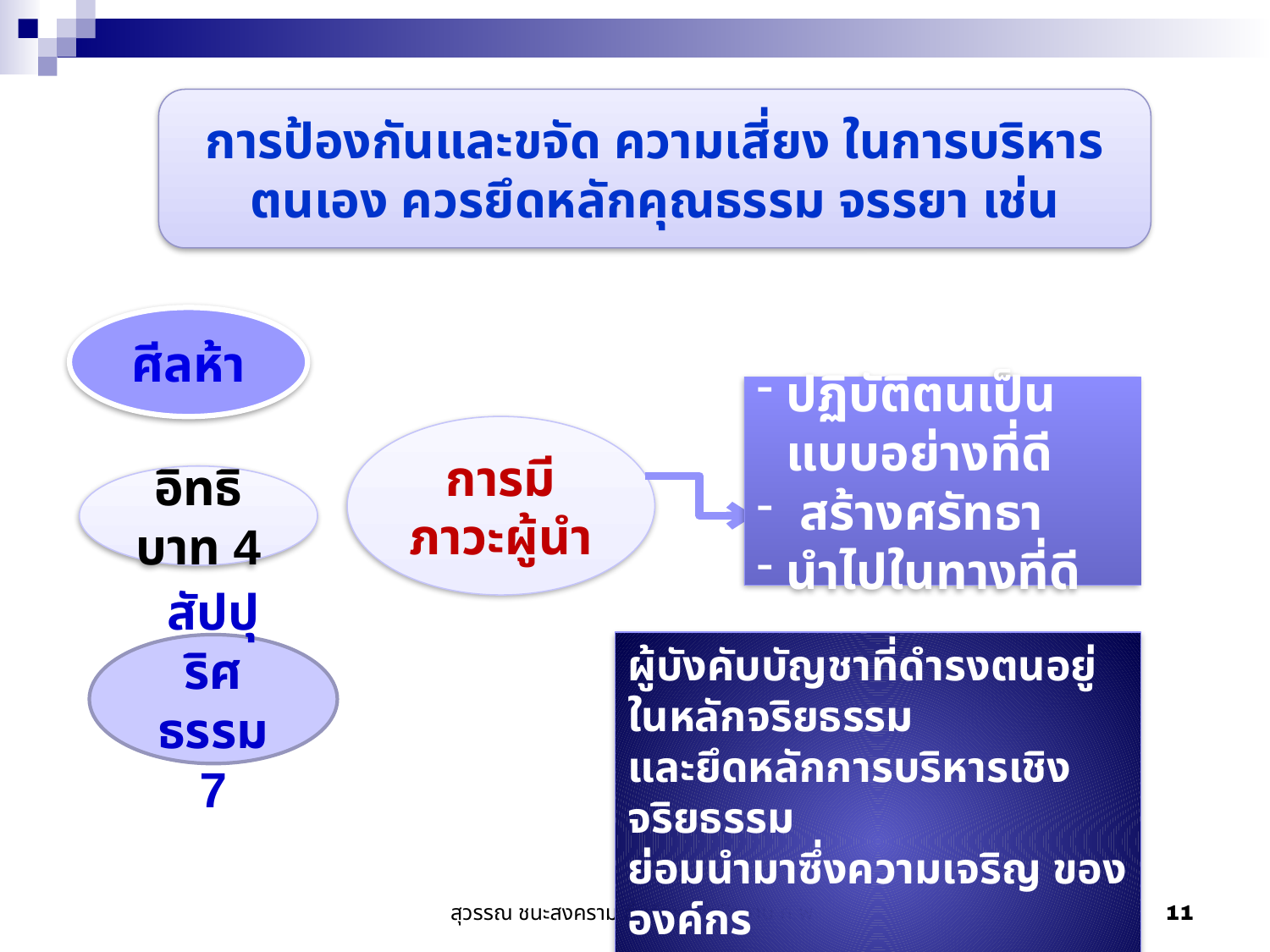

การป้องกันและขจัด ความเสี่ยง ในการบริหารตนเอง ควรยึดหลักคุณธรรม จรรยา เช่น
ศีลห้า
ปฏิบัติตนเป็นแบบอย่างที่ดี
 สร้างศรัทธา
นำไปในทางที่ดี
การมีภาวะผู้นำ
อิทธิบาท 4
ผู้บังคับบัญชาที่ดำรงตนอยู่ในหลักจริยธรรม               และยึดหลักการบริหารเชิงจริยธรรม
ย่อมนำมาซึ่งความเจริญ ขององค์กร
และความสุขของบุคคลากรทุกคน
สัปปุริศธรรม 7
สุวรรณ ชนะสงคราม ที่ปรึกษาสำนักงาน ก.พ.
11